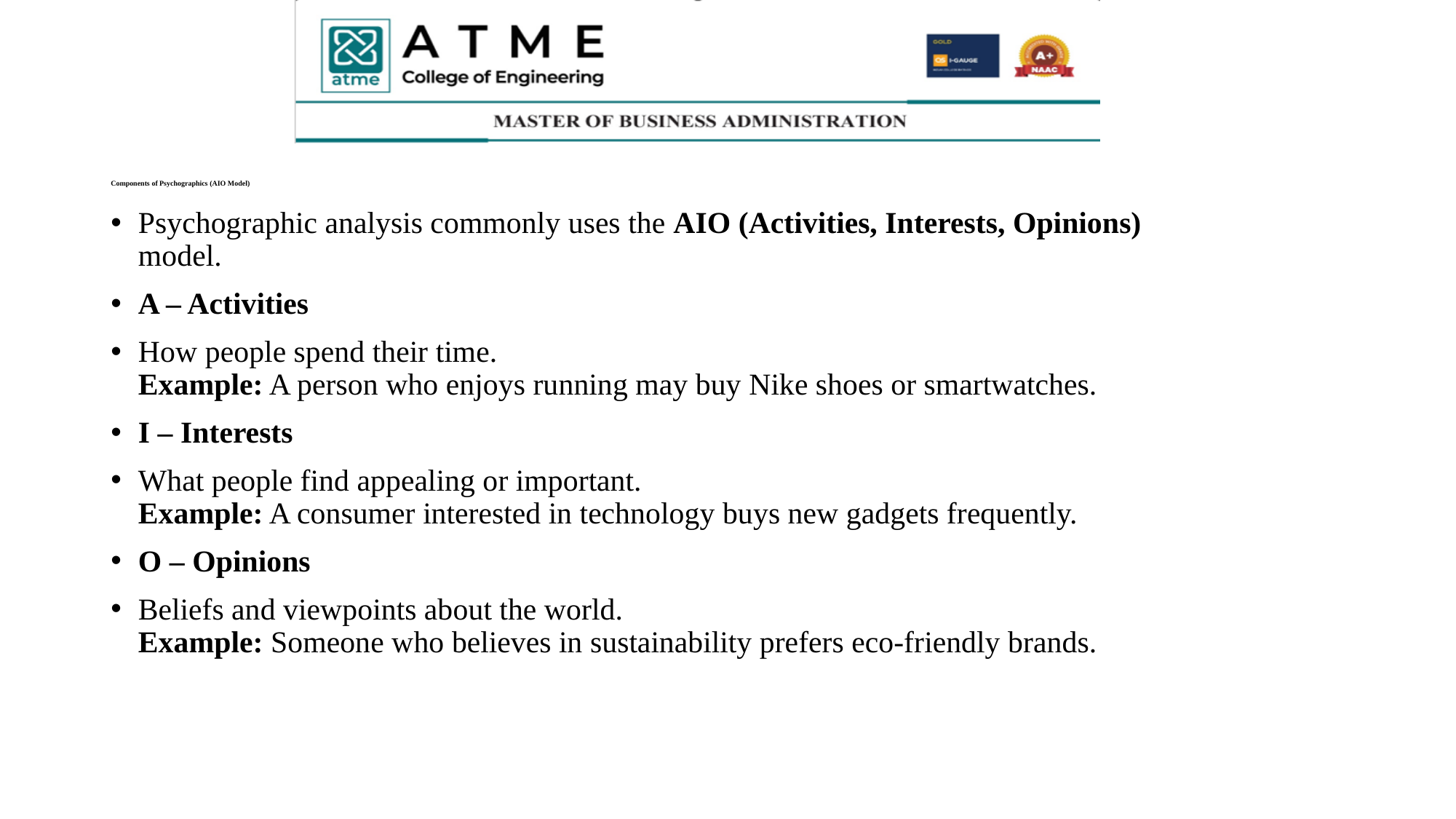

# Components of Psychographics (AIO Model)
Psychographic analysis commonly uses the AIO (Activities, Interests, Opinions) model.
A – Activities
How people spend their time.
Example: A person who enjoys running may buy Nike shoes or smartwatches.
I – Interests
What people find appealing or important.
Example: A consumer interested in technology buys new gadgets frequently.
O – Opinions
Beliefs and viewpoints about the world.
Example: Someone who believes in sustainability prefers eco-friendly brands.